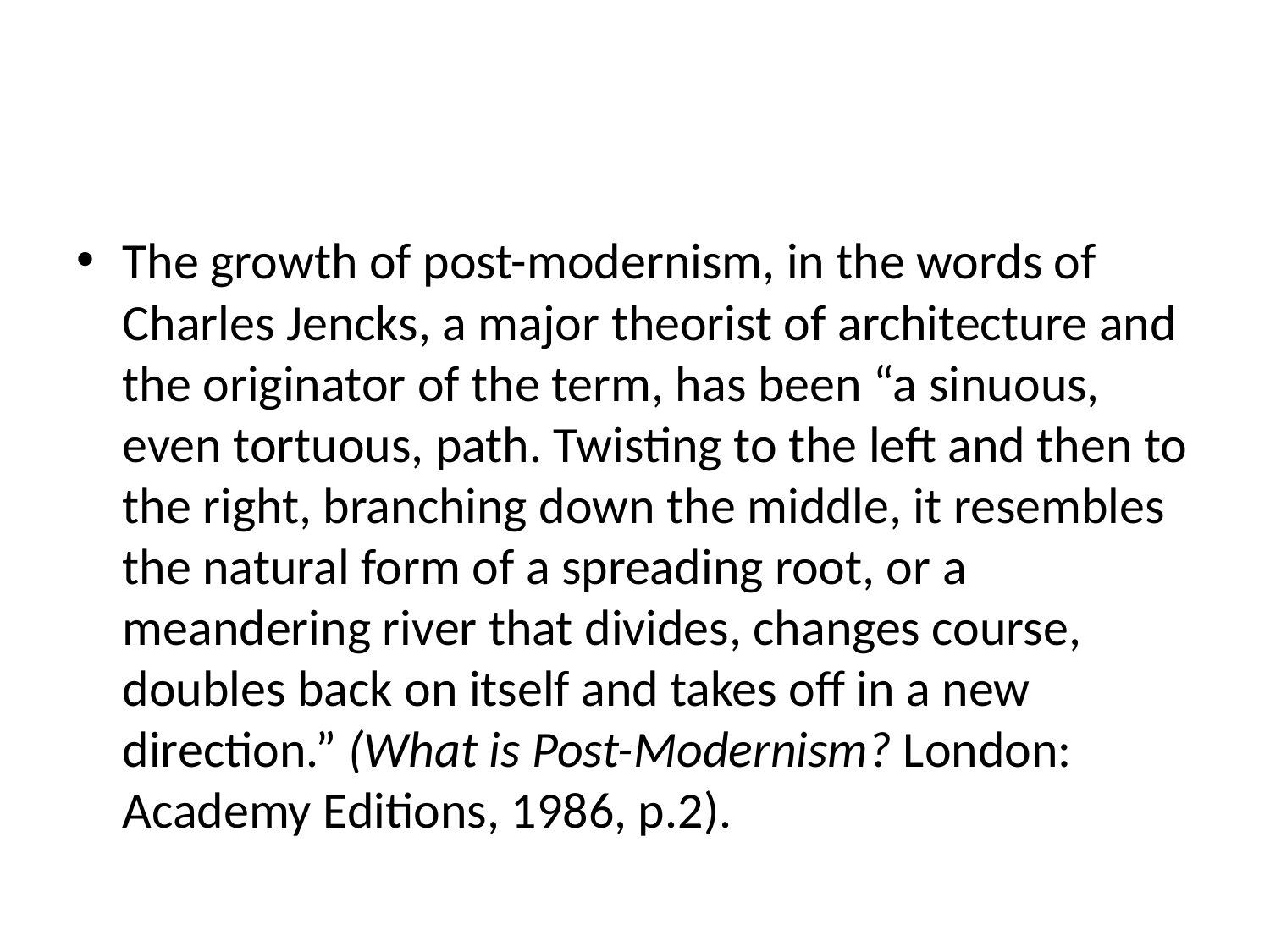

#
The growth of post-modernism, in the words of Charles Jencks, a major theorist of architecture and the originator of the term, has been “a sinuous, even tortuous, path. Twisting to the left and then to the right, branching down the middle, it resembles the natural form of a spreading root, or a meandering river that divides, changes course, doubles back on itself and takes off in a new direction.” (What is Post-Modernism? London: Academy Editions, 1986, p.2).